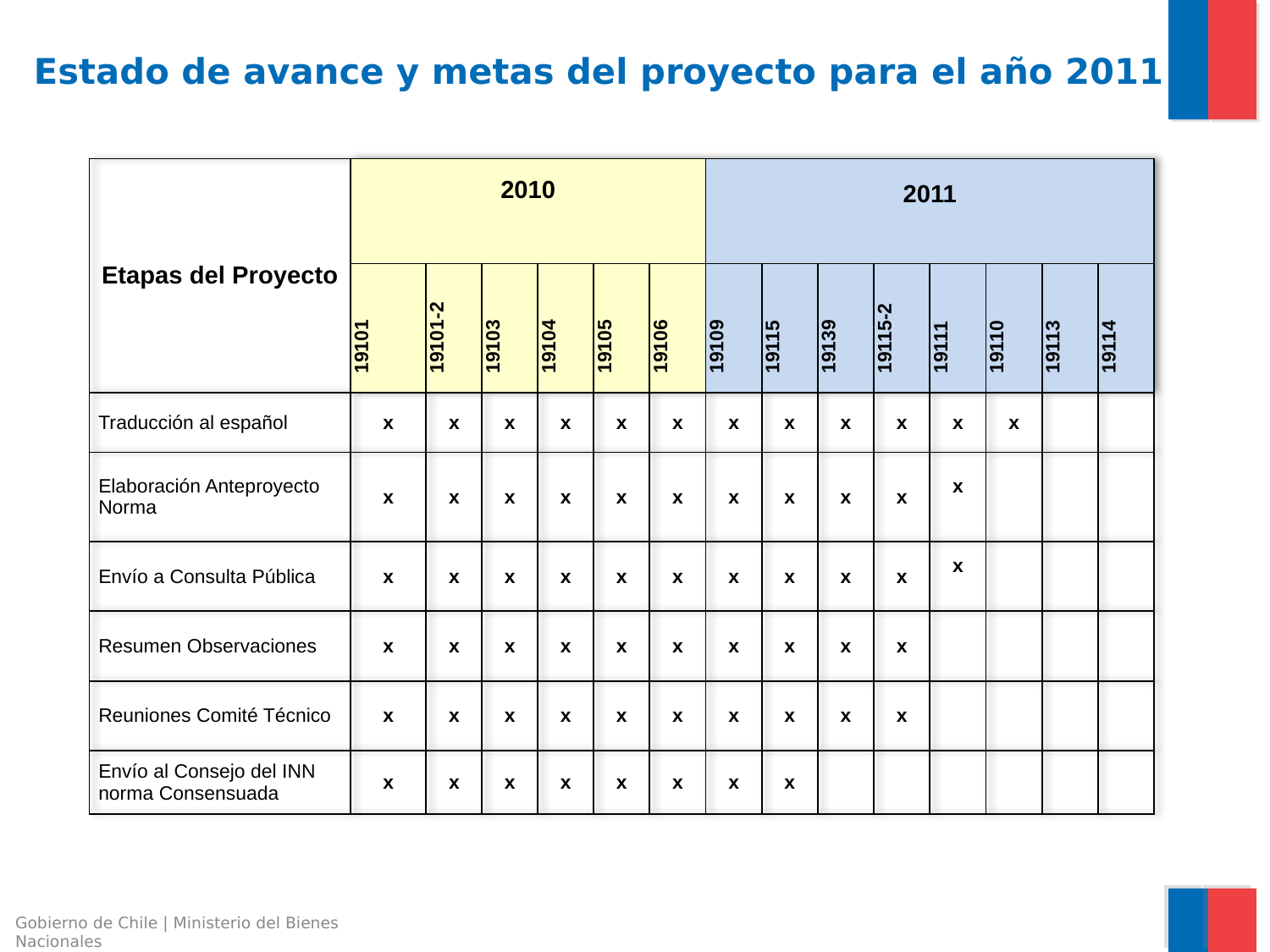

# Estado de avance y metas del proyecto para el año 2011
| Etapas del Proyecto | 2010 |  |  |  |  |  | 2011 |  |  |  |  |  |  |  |
| --- | --- | --- | --- | --- | --- | --- | --- | --- | --- | --- | --- | --- | --- | --- |
|  | 19101 | 19101-2 | 19103 | 19104 | 19105 | 19106 | 19109 | 19115 | 19139 | 19115-2 | 19111 | 19110 | 19113 | 19114 |
| Traducción al español | x | x | x | x | x | x | x | x | x | x | x | x |  |  |
| Elaboración Anteproyecto Norma | x | x | x | x | x | x | x | x | x | x | x |  |  |  |
| Envío a Consulta Pública | x | x | x | x | x | x | x | x | x | x | x |  |  |  |
| Resumen Observaciones | x | x | x | x | x | x | x | x | x | x |  |  |  |  |
| Reuniones Comité Técnico | x | x | x | x | x | x | x | x | x | x |  |  |  |  |
| Envío al Consejo del INN norma Consensuada | x | x | x | x | x | x | x | x |  |  |  |  |  |  |
Gobierno de Chile | Ministerio del Bienes Nacionales